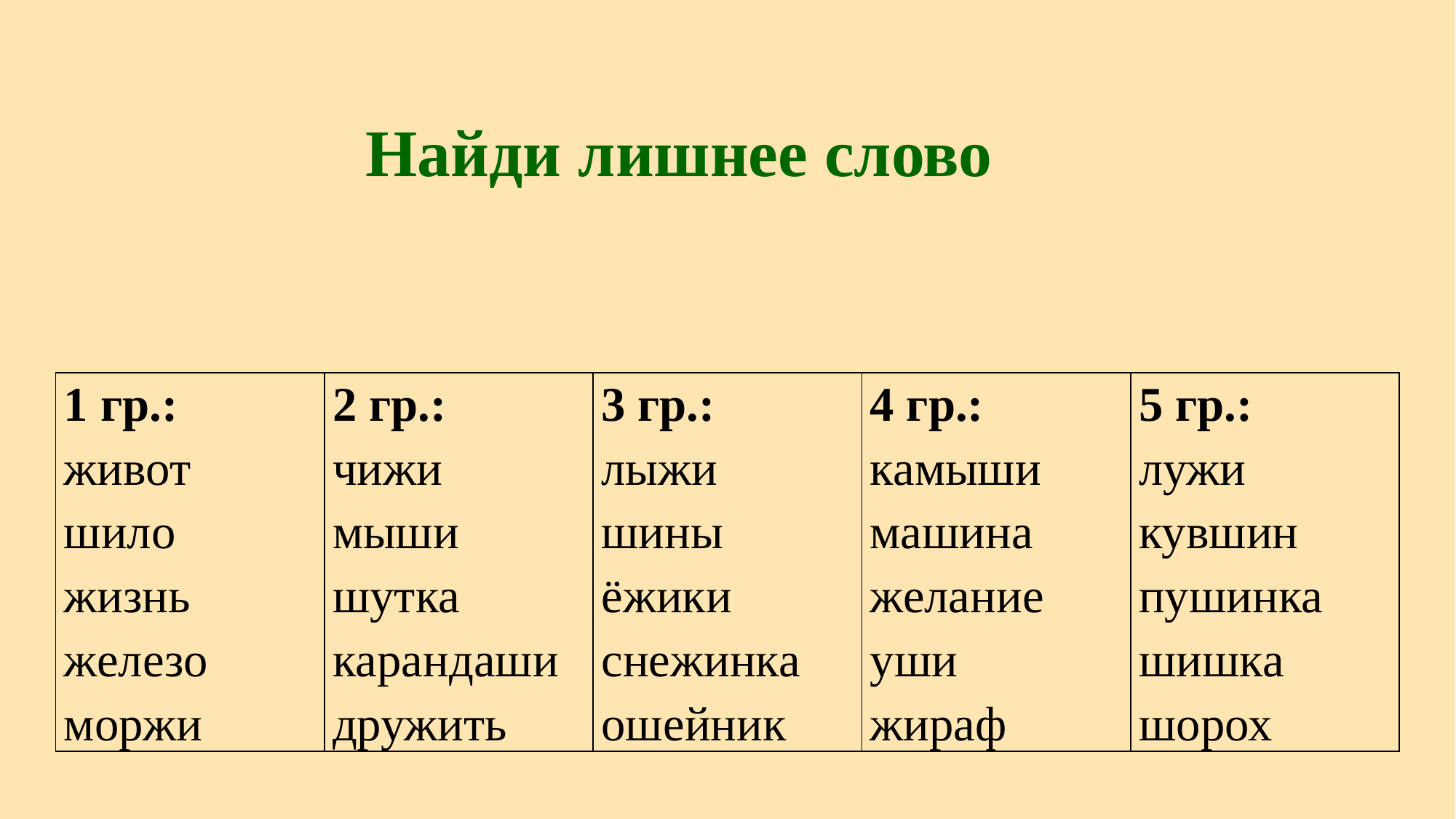

Найди лишнее слово
| 1 гр.: живот шило жизнь железо моржи | 2 гр.: чижи мыши шутка карандаши дружить | 3 гр.: лыжи шины ёжики снежинка ошейник | 4 гр.: камыши машина желание уши жираф | 5 гр.: лужи кувшин пушинка шишка шорох |
| --- | --- | --- | --- | --- |